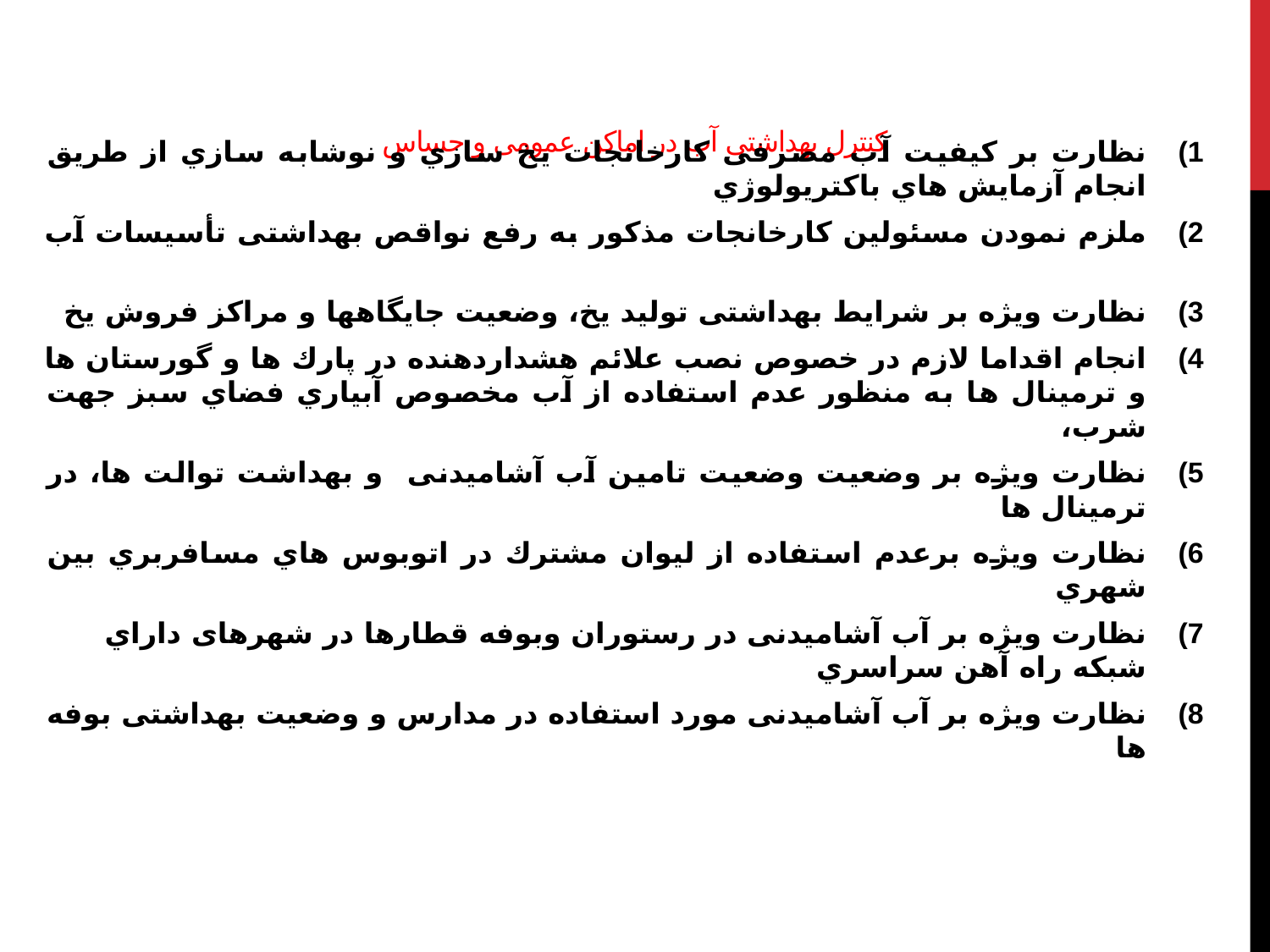

# کنترل بهداشتی آب در اماکن عمومی و حساس
نظارت بر کیفیت آب مصرفی کارخانجات یخ سازي و نوشابه سازي از طریق انجام آزمایش هاي باکتریولوژي
ملزم نمودن مسئولین کارخانجات مذکور به رفع نواقص بهداشتی تأسیسات آب
نظارت ویژه بر شرایط بهداشتی تولید یخ، وضعیت جایگاهها و مراکز فروش یخ
انجام اقداما لازم در خصوص نصب علائم هشداردهنده در پارك ها و گورستان ها و ترمینال ها به منظور عدم استفاده از آب مخصوص آبیاري فضاي سبز جهت شرب،
نظارت ویژه بر وضعیت وضعیت تامین آب آشامیدنی  و بهداشت توالت ها، در ترمینال ها
نظارت ویژه برعدم استفاده از لیوان مشترك در اتوبوس هاي مسافربري بین شهري
نظارت ویژه بر آب آشامیدنی در رستوران وبوفه قطارها در شهرهای داراي شبکه راه آهن سراسري
نظارت ویژه بر آب آشامیدنی مورد استفاده در مدارس و وضعیت بهداشتی بوفه ها